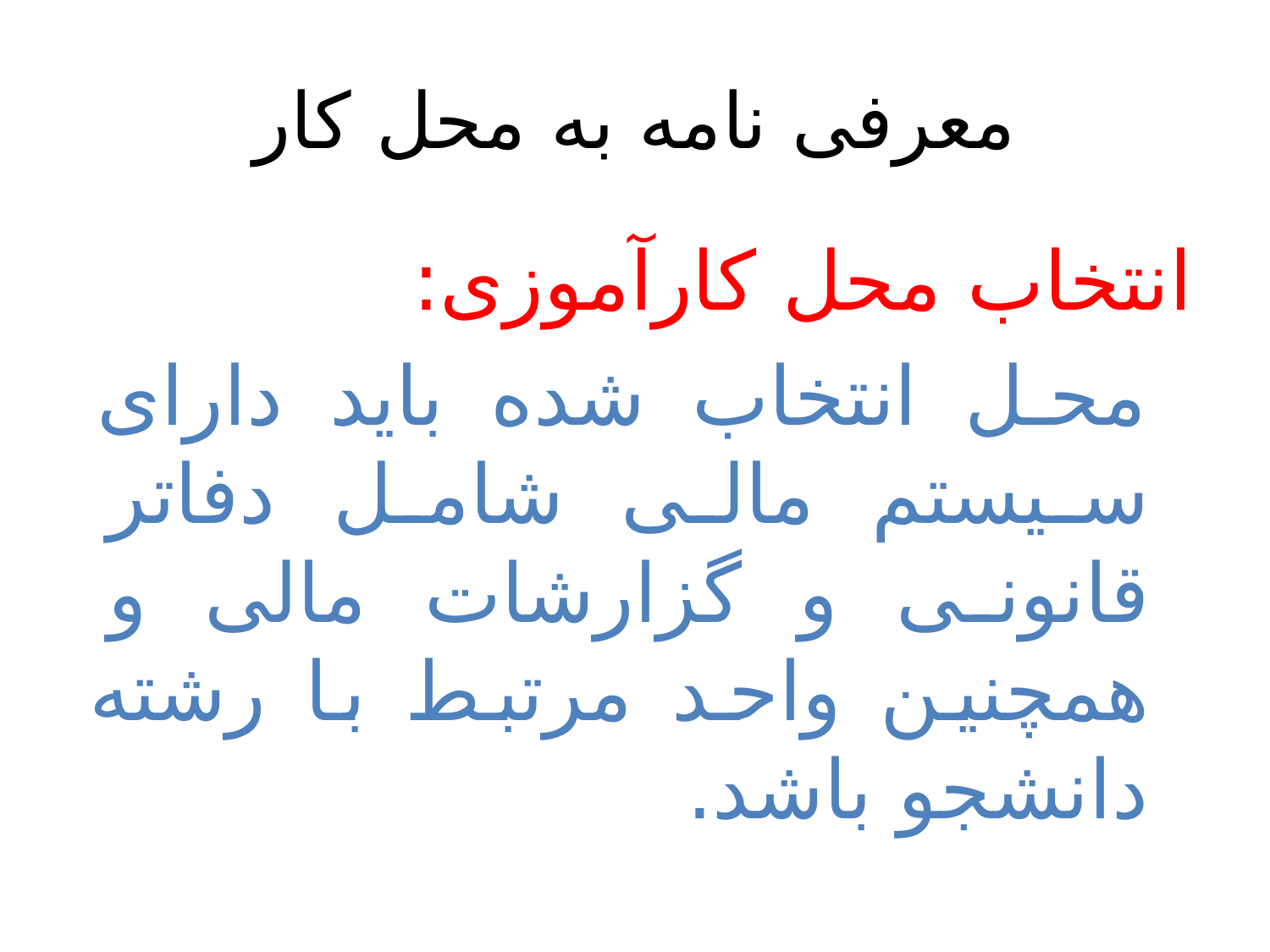

# معرفی نامه به محل کار
انتخاب محل کارآموزی:
 محل انتخاب شده باید دارای سیستم مالی شامل دفاتر قانونی و گزارشات مالی و همچنین واحد مرتبط با رشته دانشجو باشد.